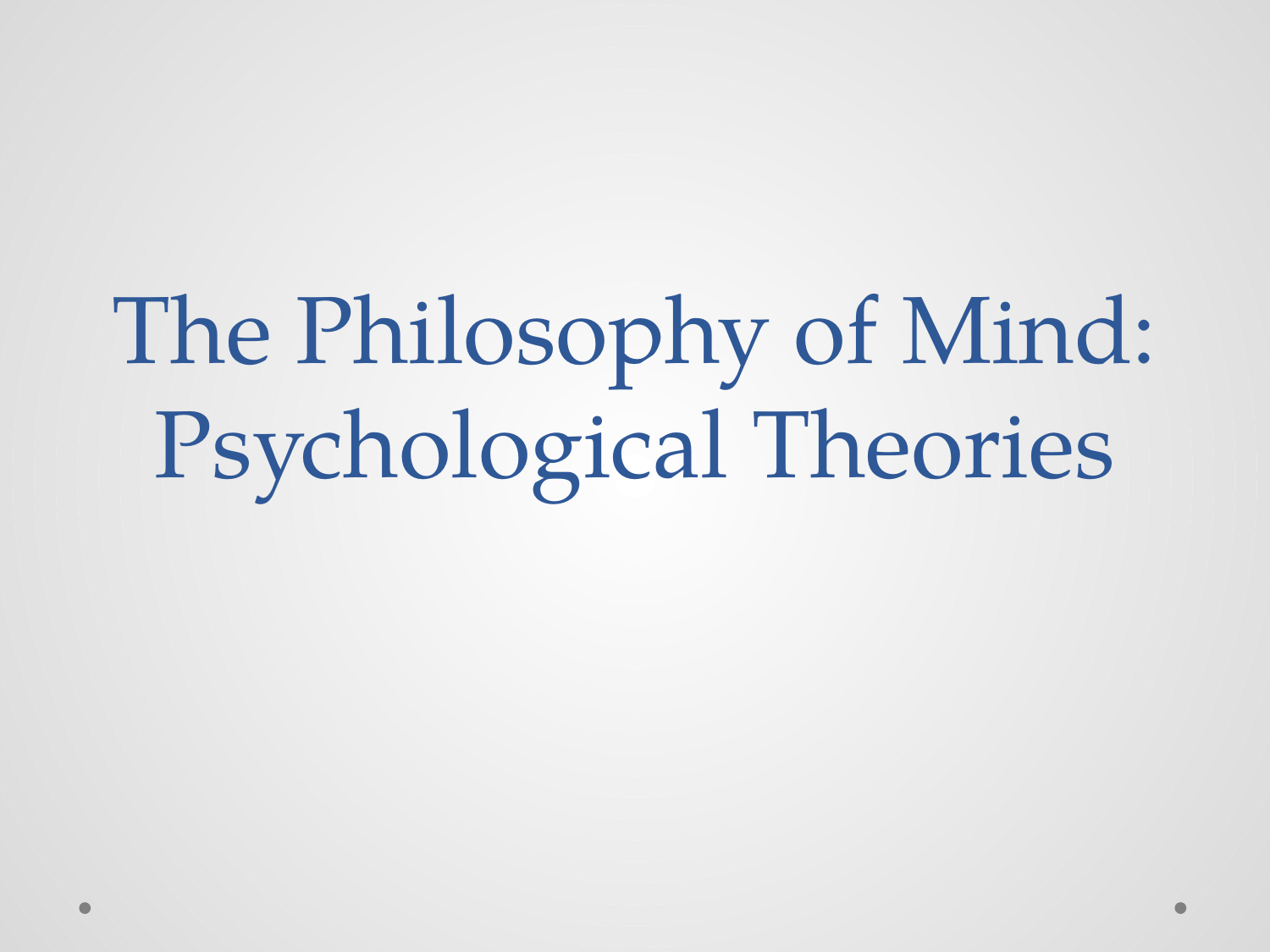

# The Philosophy of Mind: Psychological Theories